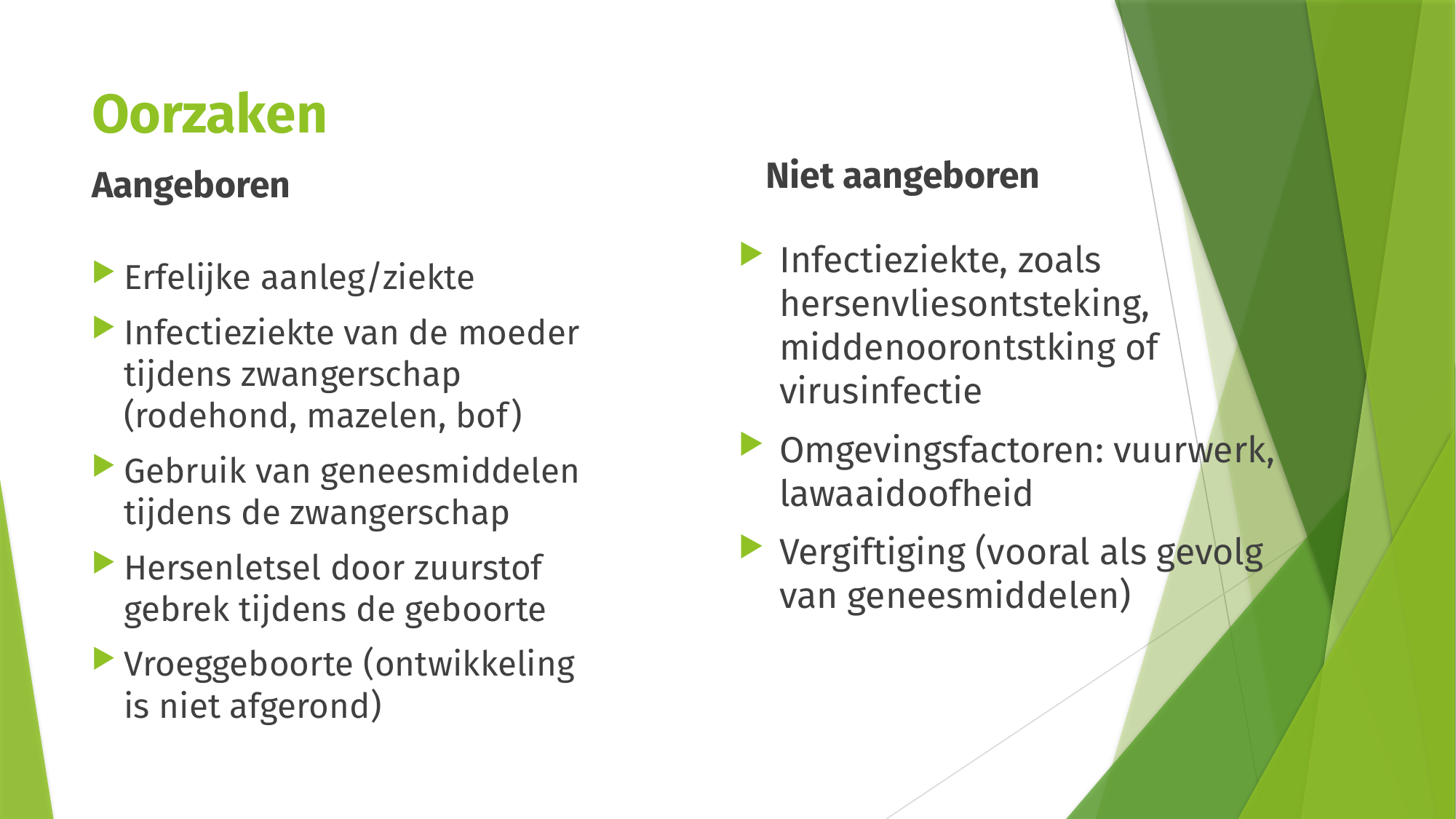

# Oorzaken
Aangeboren
Niet aangeboren

Infectieziekte, zoals hersenvliesontsteking, middenoorontstking of virusinfectie
Omgevingsfactoren: vuurwerk, lawaaidoofheid
Vergiftiging (vooral als gevolg van geneesmiddelen)
Erfelijke aanleg/ziekte
Infectieziekte van de moeder tijdens zwangerschap (rodehond, mazelen, bof)
Gebruik van geneesmiddelen tijdens de zwangerschap
Hersenletsel door zuurstof gebrek tijdens de geboorte
Vroeggeboorte (ontwikkeling is niet afgerond)